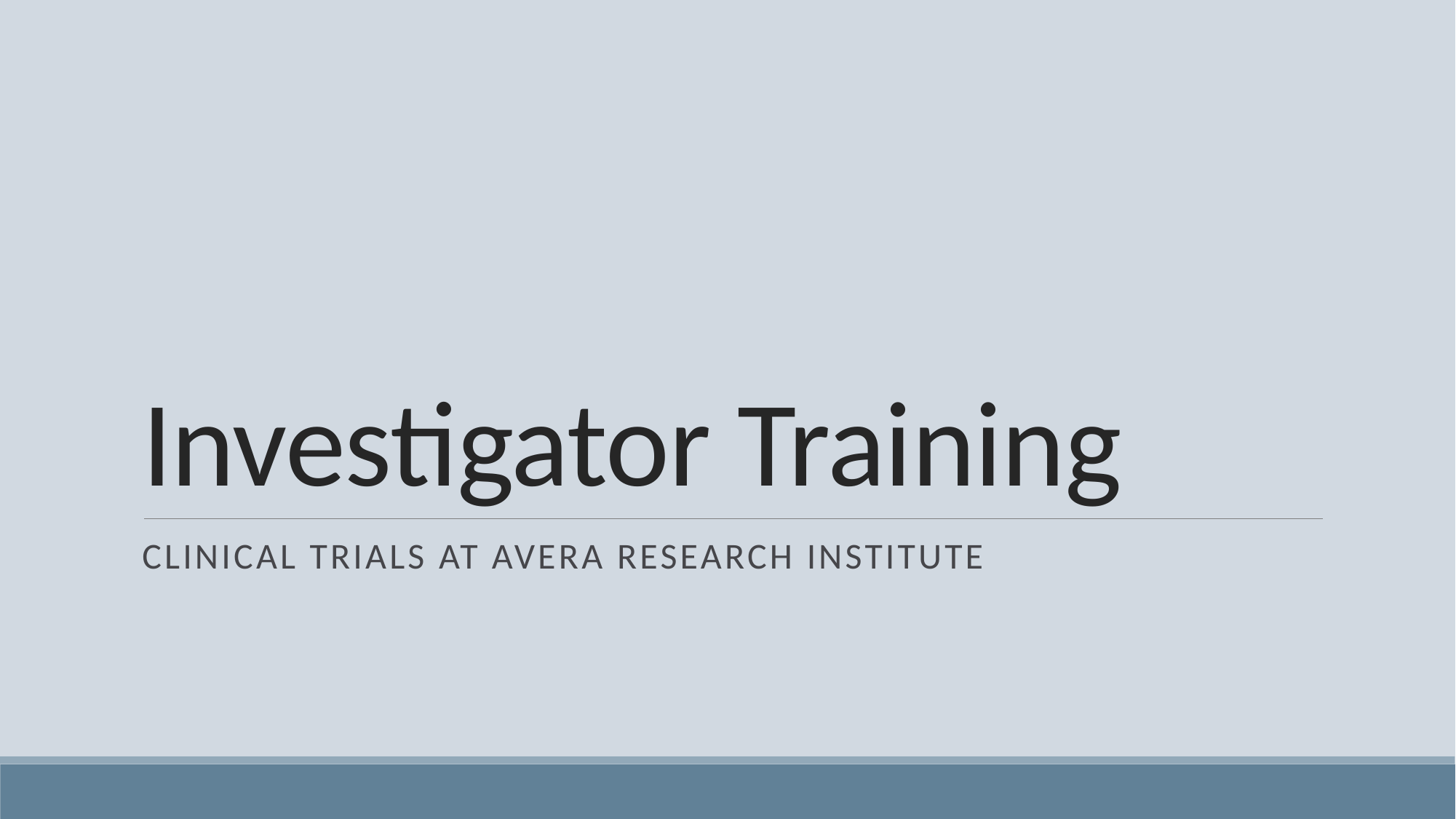

# Investigator Training
Clinical trials at Avera Research Institute